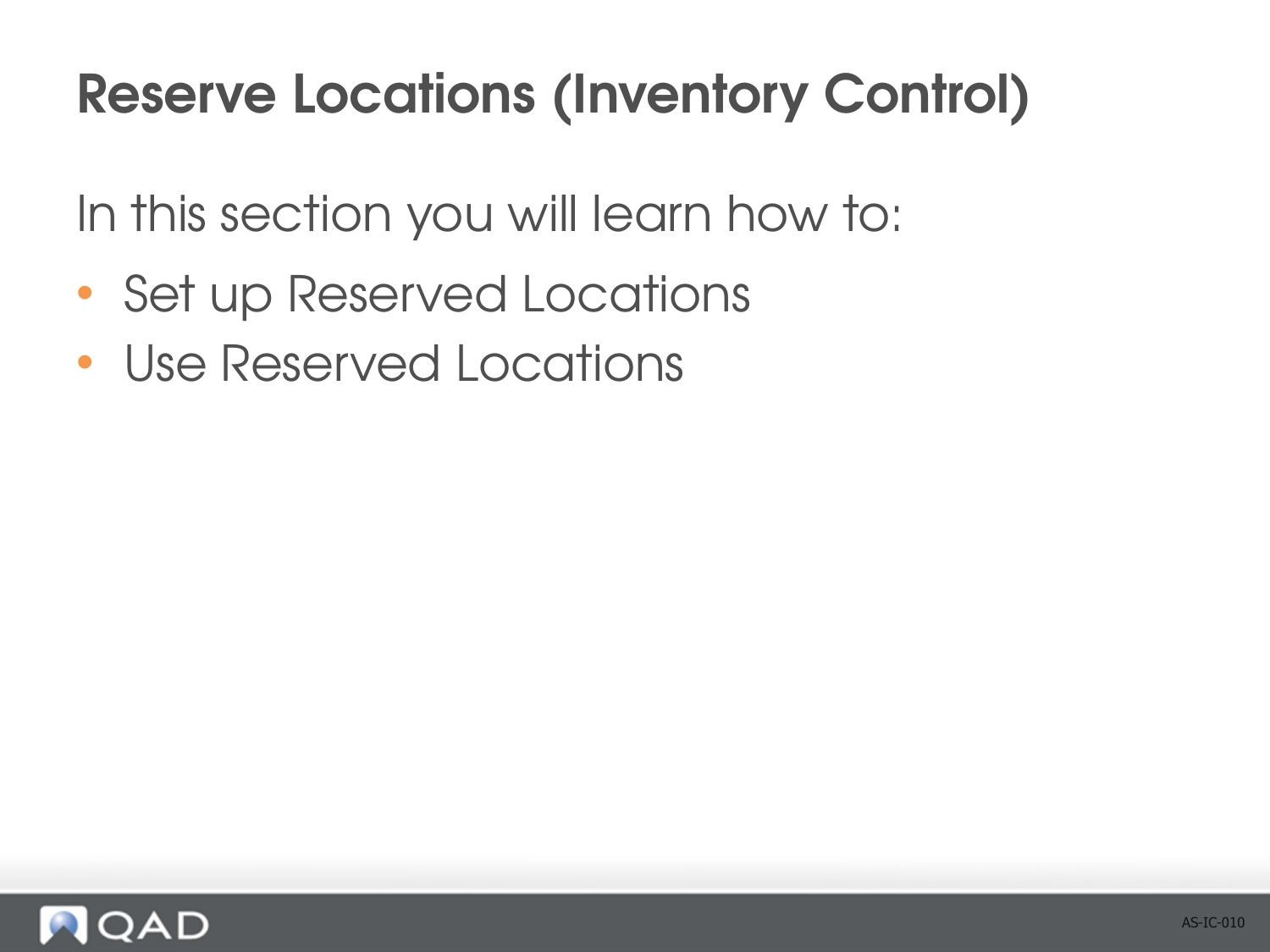

# Reserve Locations (Inventory Control)
In this section you will learn how to:
Set up Reserved Locations
Use Reserved Locations

AS-IC-010